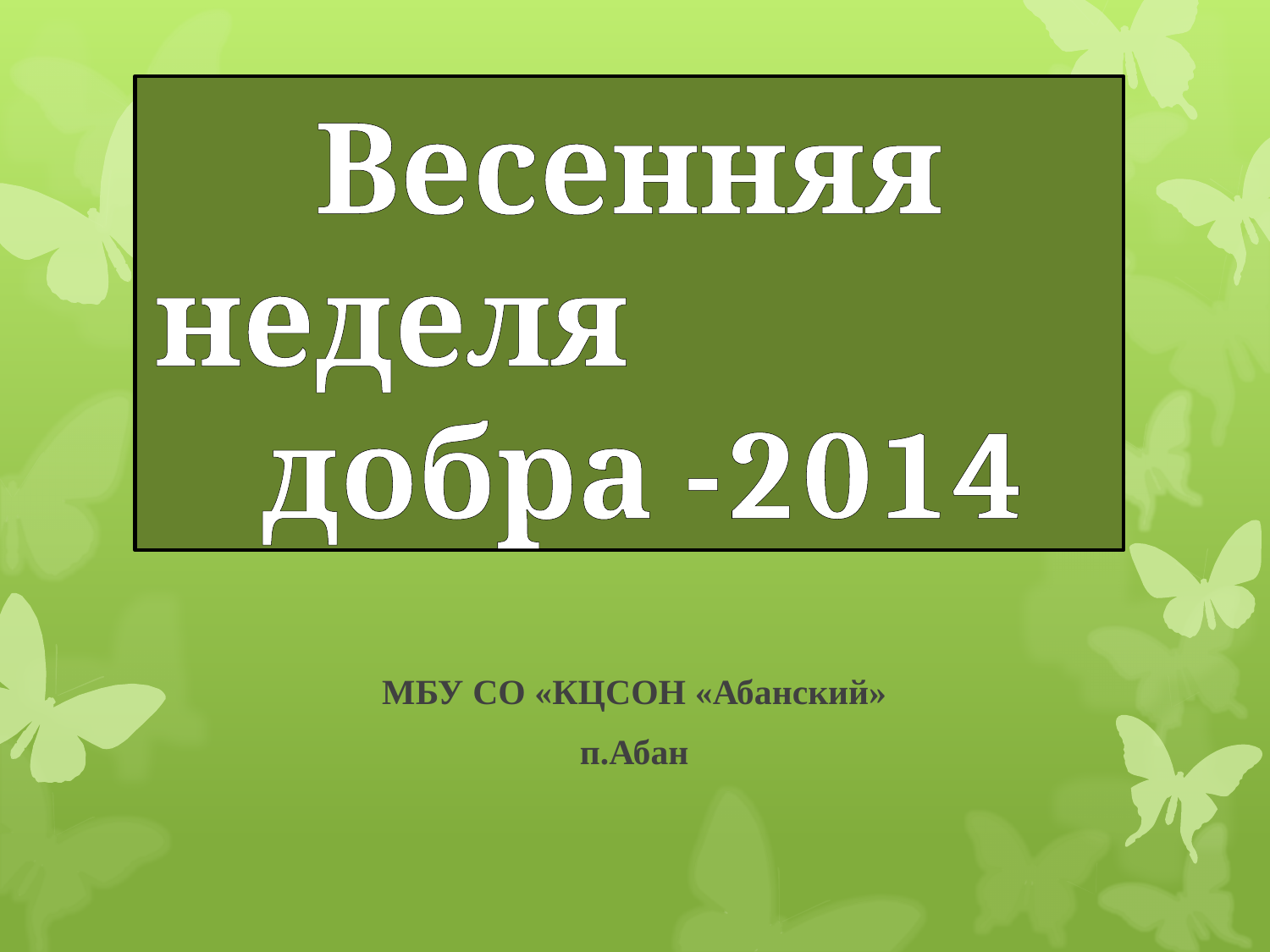

# Весенняя неделя                    добра -2014
МБУ СО «КЦСОН «Абанский»
п.Абан